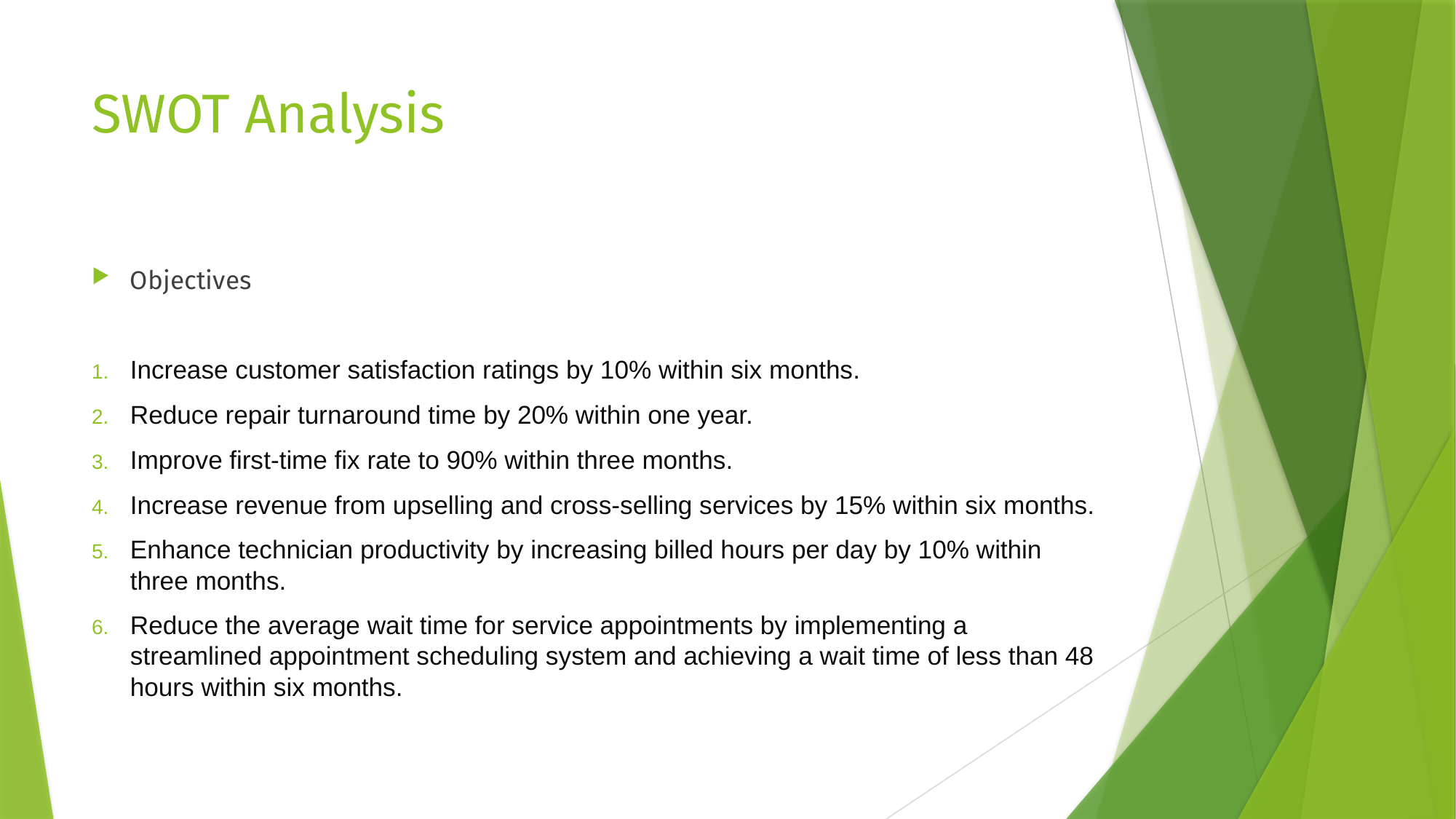

# SWOT Analysis
Objectives

Increase customer satisfaction ratings by 10% within six months.
Reduce repair turnaround time by 20% within one year.
Improve first-time fix rate to 90% within three months.
Increase revenue from upselling and cross-selling services by 15% within six months.
Enhance technician productivity by increasing billed hours per day by 10% within three months.
Reduce the average wait time for service appointments by implementing a streamlined appointment scheduling system and achieving a wait time of less than 48 hours within six months.